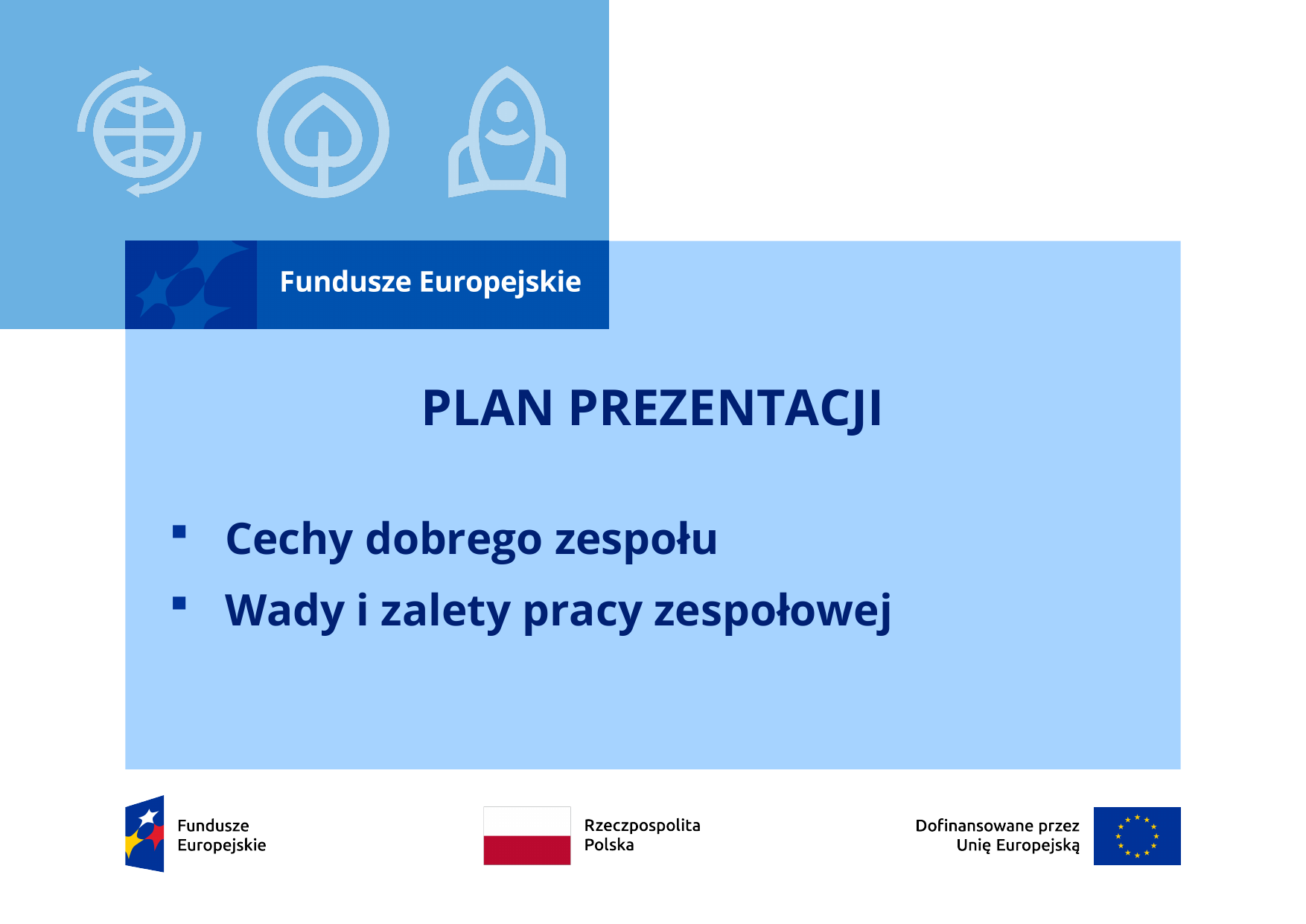

# PLAN PREZENTACJI
Cechy dobrego zespołu
Wady i zalety pracy zespołowej